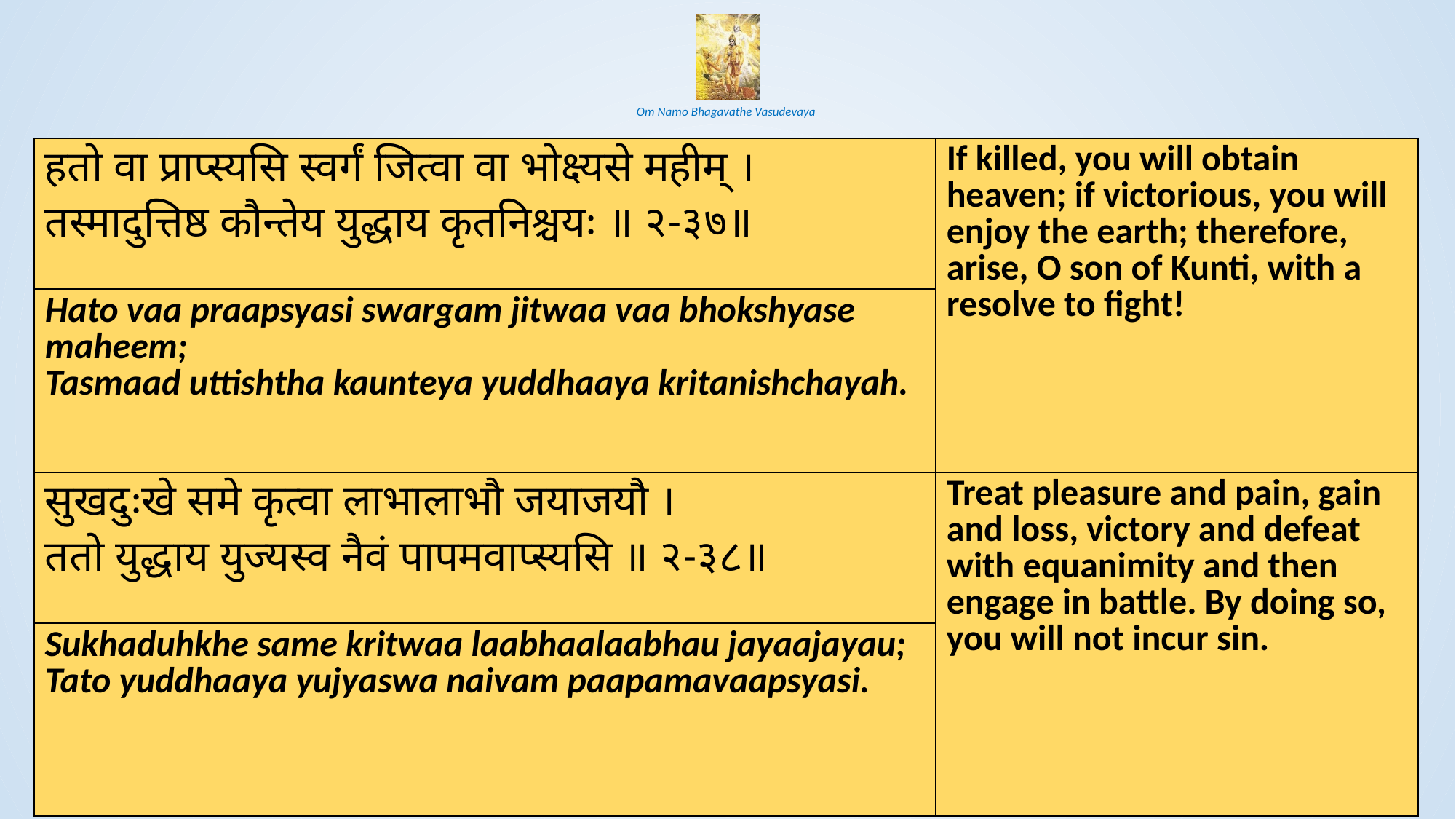

# Om Namo Bhagavathe Vasudevaya
| हतो वा प्राप्स्यसि स्वर्गं जित्वा वा भोक्ष्यसे महीम् । तस्मादुत्तिष्ठ कौन्तेय युद्धाय कृतनिश्चयः ॥ २-३७॥ | If killed, you will obtain heaven; if victorious, you will enjoy the earth; therefore, arise, O son of Kunti, with a resolve to fight! |
| --- | --- |
| Hato vaa praapsyasi swargam jitwaa vaa bhokshyase maheem; Tasmaad uttishtha kaunteya yuddhaaya kritanishchayah. |  |
| सुखदुःखे समे कृत्वा लाभालाभौ जयाजयौ । ततो युद्धाय युज्यस्व नैवं पापमवाप्स्यसि ॥ २-३८॥ | Treat pleasure and pain, gain and loss, victory and defeat with equanimity and then engage in battle. By doing so, you will not incur sin. |
| --- | --- |
| Sukhaduhkhe same kritwaa laabhaalaabhau jayaajayau; Tato yuddhaaya yujyaswa naivam paapamavaapsyasi. |  |